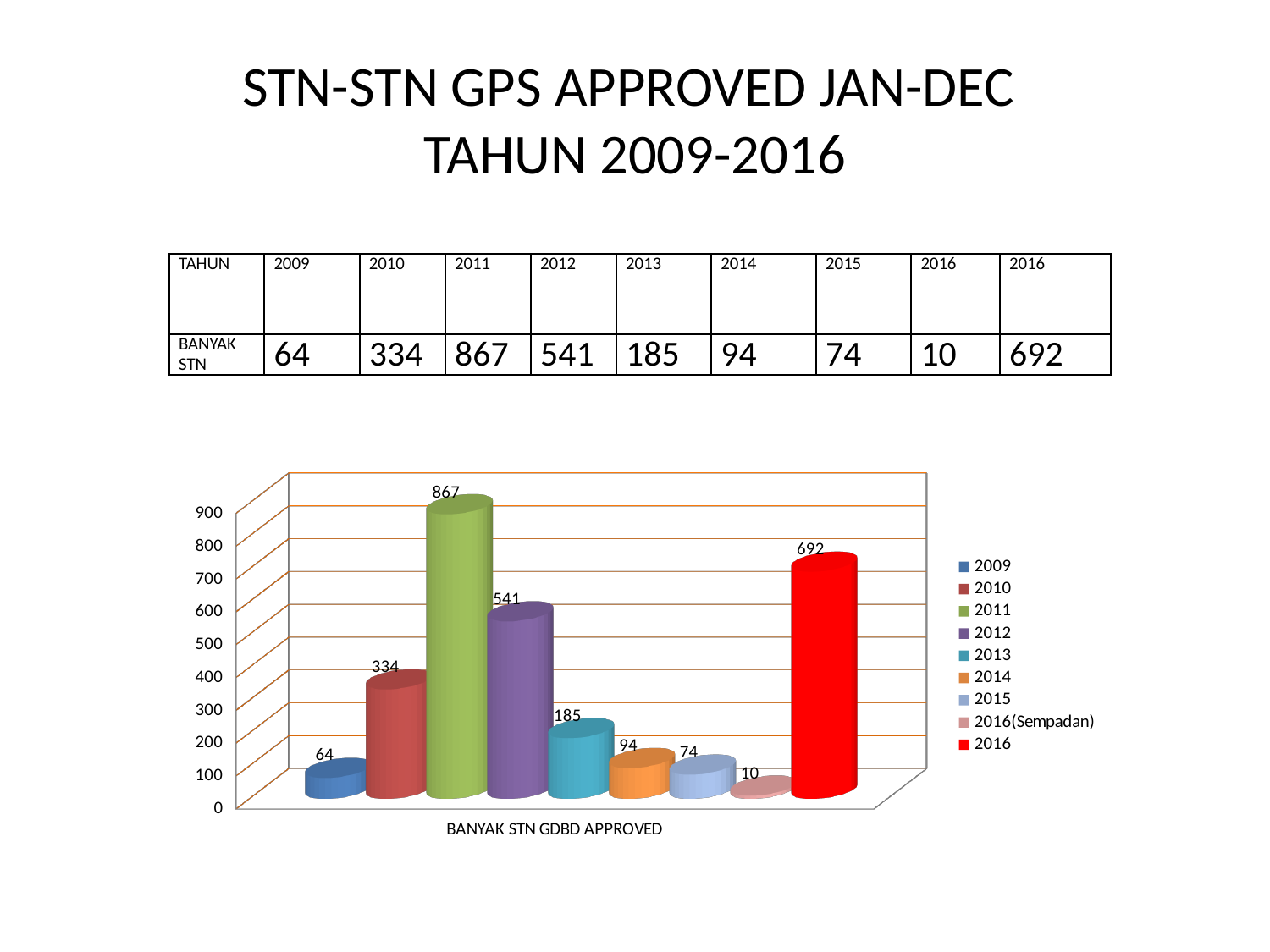

# STN-STN GPS APPROVED JAN-DEC TAHUN 2009-2016
| TAHUN | 2009 | 2010 | 2011 | 2012 | 2013 | 2014 | 2015 | 2016 | 2016 |
| --- | --- | --- | --- | --- | --- | --- | --- | --- | --- |
| BANYAK STN | 64 | 334 | 867 | 541 | 185 | 94 | 74 | 10 | 692 |

[unsupported chart]